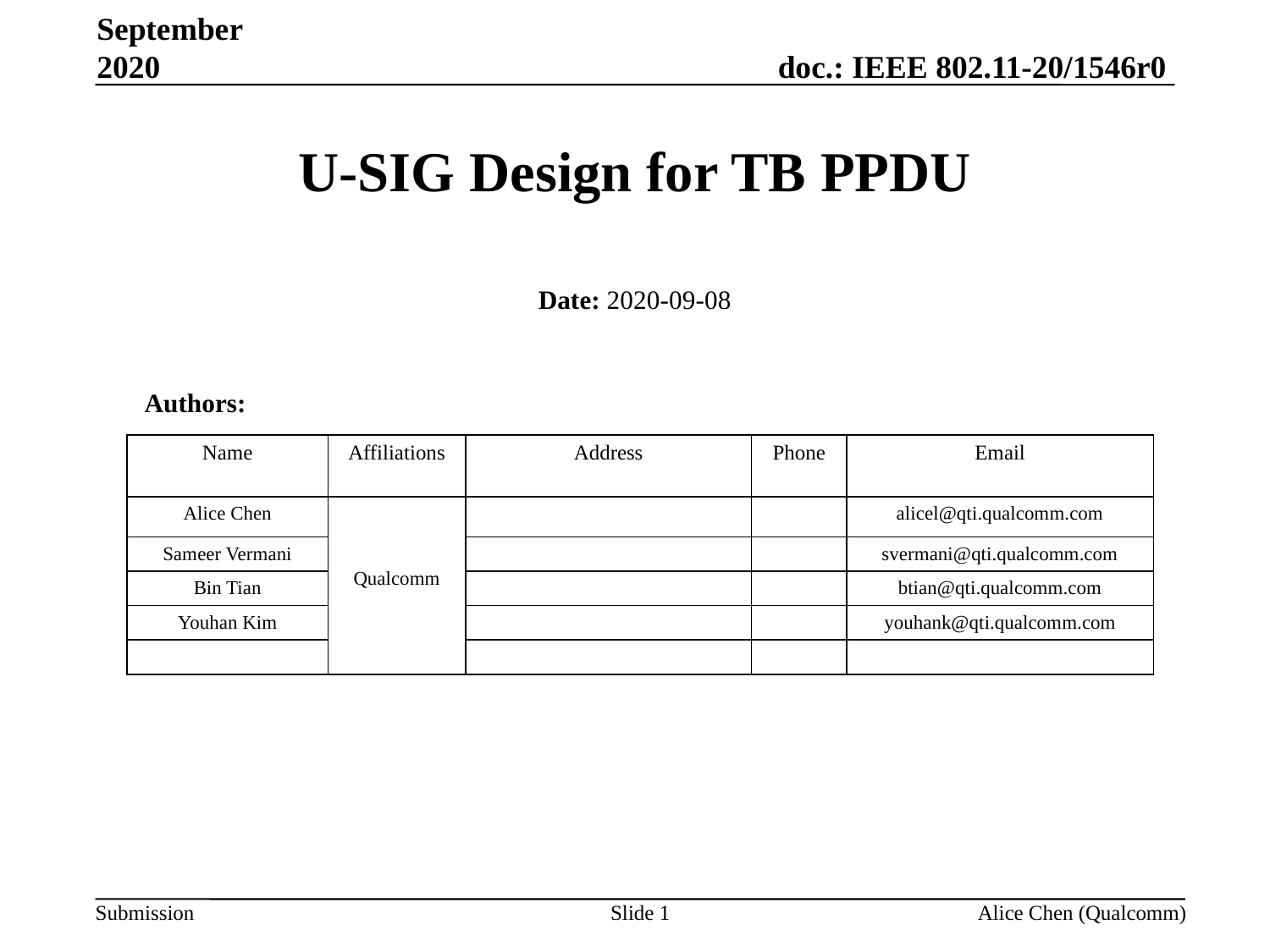

September 2020
# U-SIG Design for TB PPDU
Date: 2020-09-08
Authors:
| Name | Affiliations | Address | Phone | Email |
| --- | --- | --- | --- | --- |
| Alice Chen | Qualcomm |  |  | alicel@qti.qualcomm.com |
| Sameer Vermani |  |  |  | svermani@qti.qualcomm.com |
| Bin Tian |  |  |  | btian@qti.qualcomm.com |
| Youhan Kim |  |  |  | youhank@qti.qualcomm.com |
|  |  |  |  |  |
Slide 1
Alice Chen (Qualcomm)